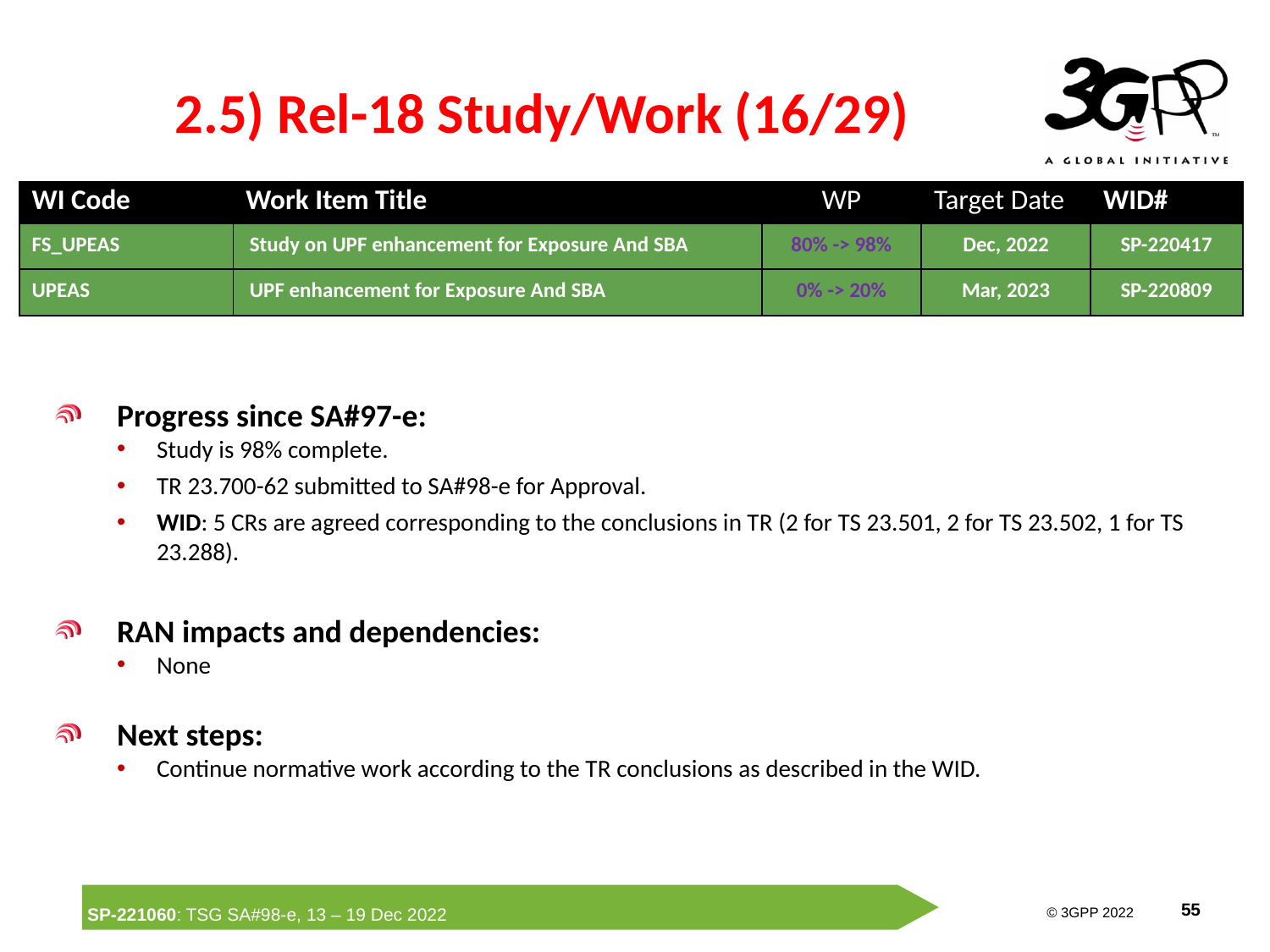

# 2.5) Rel-18 Study/Work (16/29)
| WI Code | Work Item Title | WP | Target Date | WID# |
| --- | --- | --- | --- | --- |
| FS\_UPEAS | Study on UPF enhancement for Exposure And SBA | 80% -> 98% | Dec, 2022 | SP-220417 |
| UPEAS | UPF enhancement for Exposure And SBA | 0% -> 20% | Mar, 2023 | SP-220809 |
Progress since SA#97-e:
Study is 98% complete.
TR 23.700-62 submitted to SA#98-e for Approval.
WID: 5 CRs are agreed corresponding to the conclusions in TR (2 for TS 23.501, 2 for TS 23.502, 1 for TS 23.288).

RAN impacts and dependencies:
None

Next steps:
Continue normative work according to the TR conclusions as described in the WID.